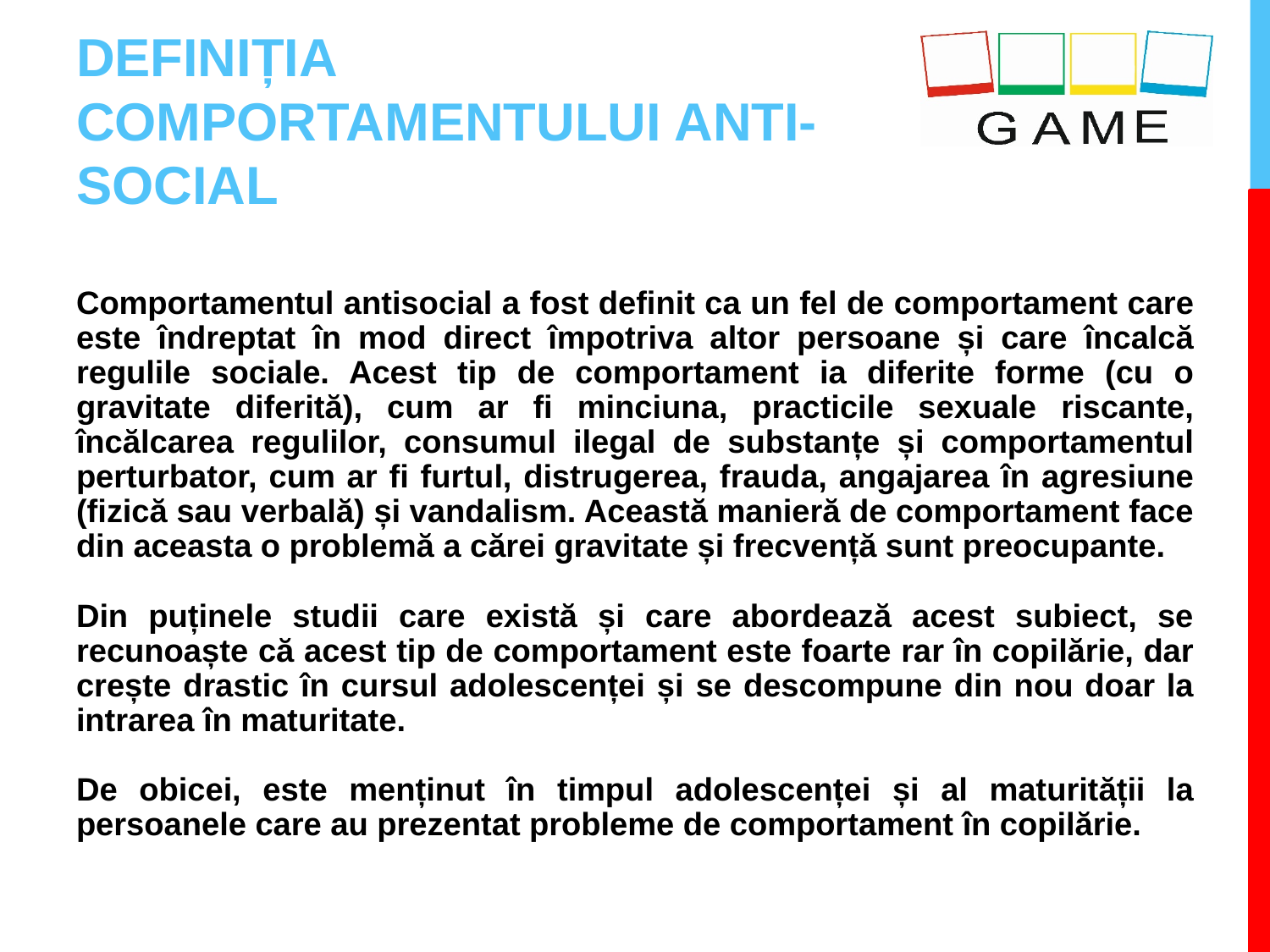

# DEFINIȚIA COMPORTAMENTULUI ANTI-SOCIAL
Comportamentul antisocial a fost definit ca un fel de comportament care este îndreptat în mod direct împotriva altor persoane și care încalcă regulile sociale. Acest tip de comportament ia diferite forme (cu o gravitate diferită), cum ar fi minciuna, practicile sexuale riscante, încălcarea regulilor, consumul ilegal de substanțe și comportamentul perturbator, cum ar fi furtul, distrugerea, frauda, angajarea în agresiune (fizică sau verbală) și vandalism. Această manieră de comportament face din aceasta o problemă a cărei gravitate și frecvență sunt preocupante.

Din puținele studii care există și care abordează acest subiect, se recunoaște că acest tip de comportament este foarte rar în copilărie, dar crește drastic în cursul adolescenței și se descompune din nou doar la intrarea în maturitate.

De obicei, este menținut în timpul adolescenței și al maturității la persoanele care au prezentat probleme de comportament în copilărie.